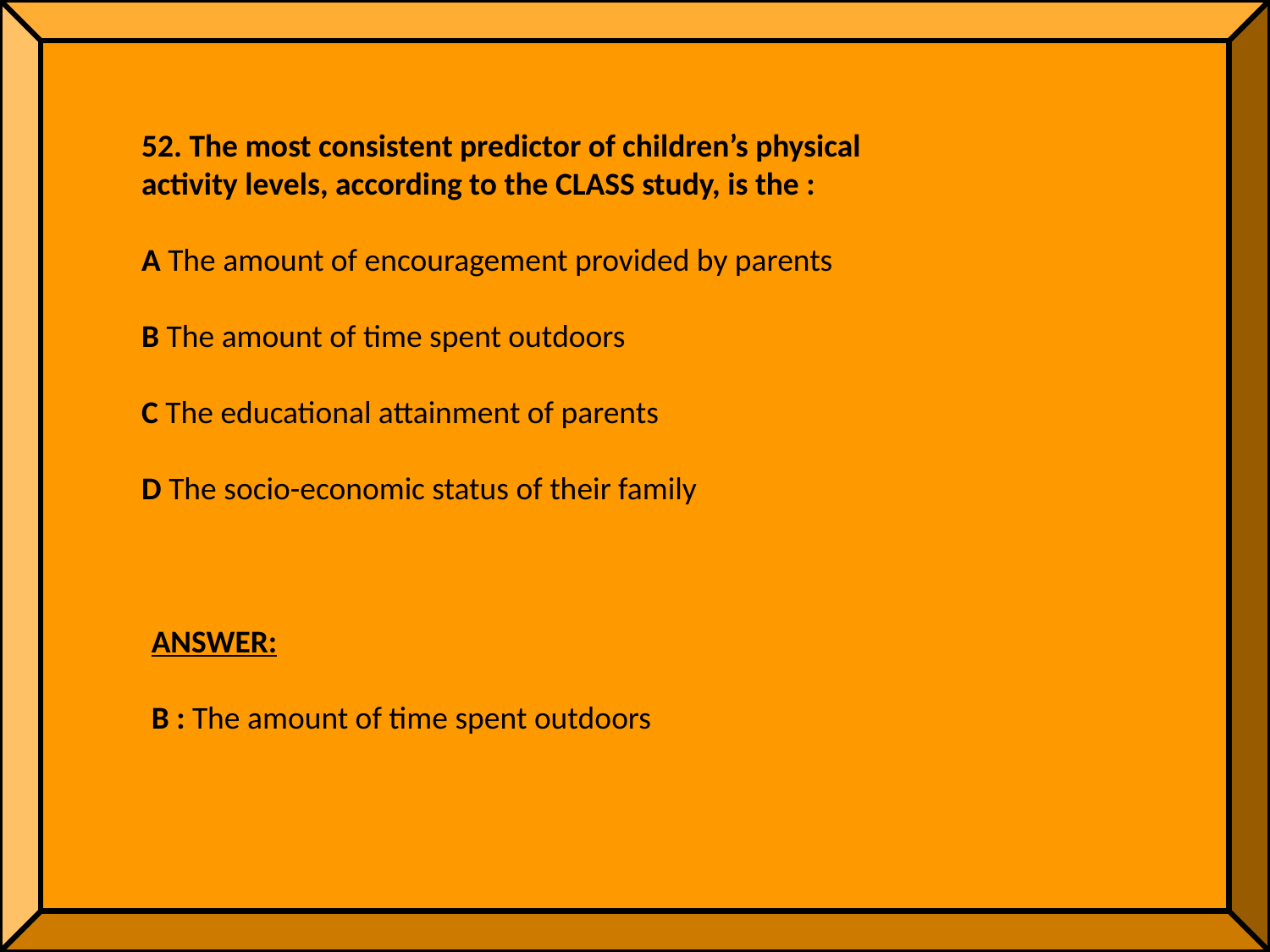

52. The most consistent predictor of children’s physical activity levels, according to the CLASS study, is the :

A The amount of encouragement provided by parents

B The amount of time spent outdoors

C The educational attainment of parents

D The socio-economic status of their family
ANSWER:

B : The amount of time spent outdoors